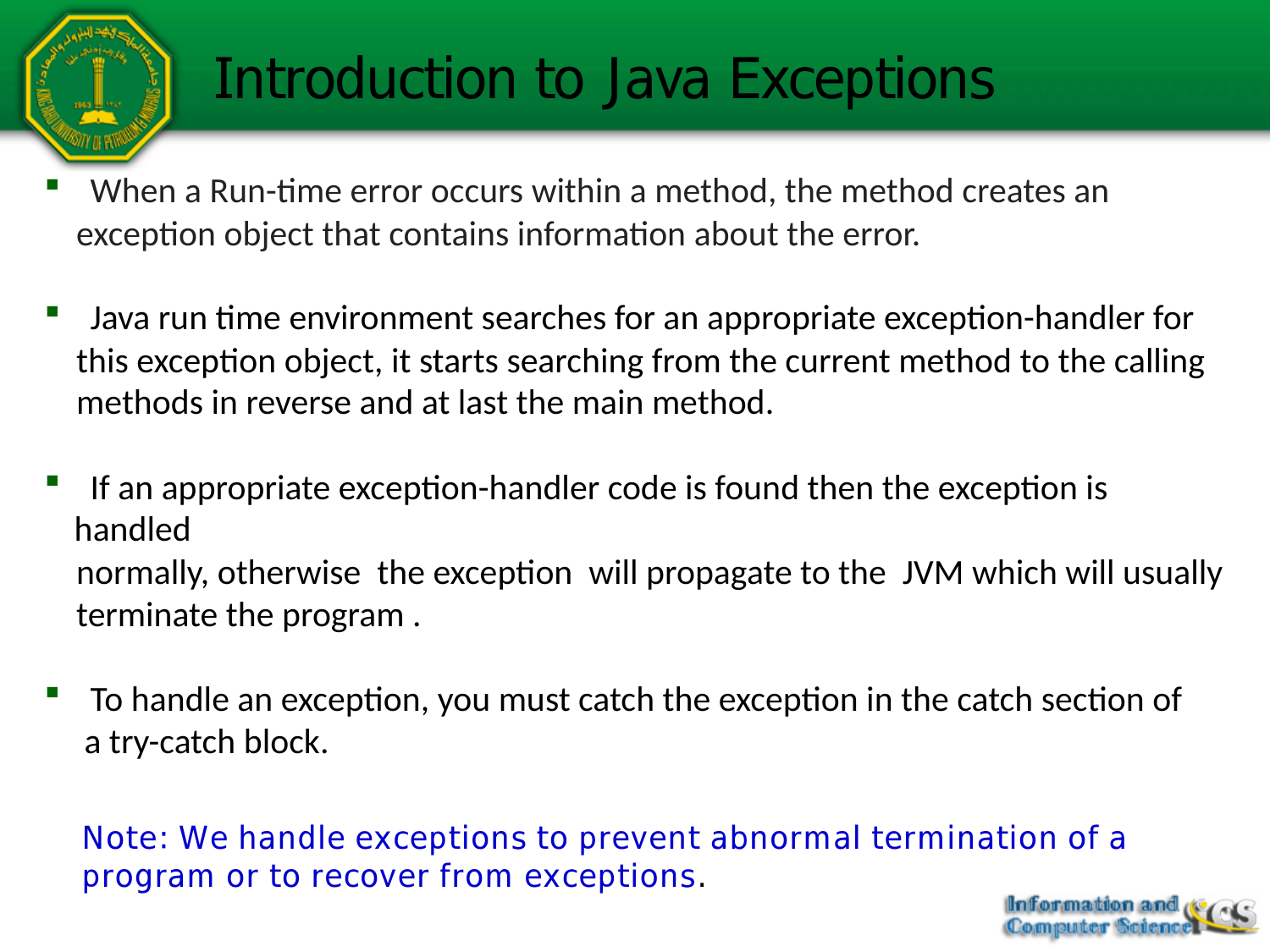

# Introduction to Java Exceptions
  When a Run-time error occurs within a method, the method creates an
    exception object that contains information about the error.

  Java run time environment searches for an appropriate exception-handler for
    this exception object, it starts searching from the current method to the calling
    methods in reverse and at last the main method.

  If an appropriate exception-handler code is found then the exception is handled
    normally, otherwise  the exception  will propagate to the  JVM which will usually
    terminate the program .

  To handle an exception, you must catch the exception in the catch section of
     a try-catch block.
Note: We handle exceptions to prevent abnormal termination of a program or to recover from exceptions.